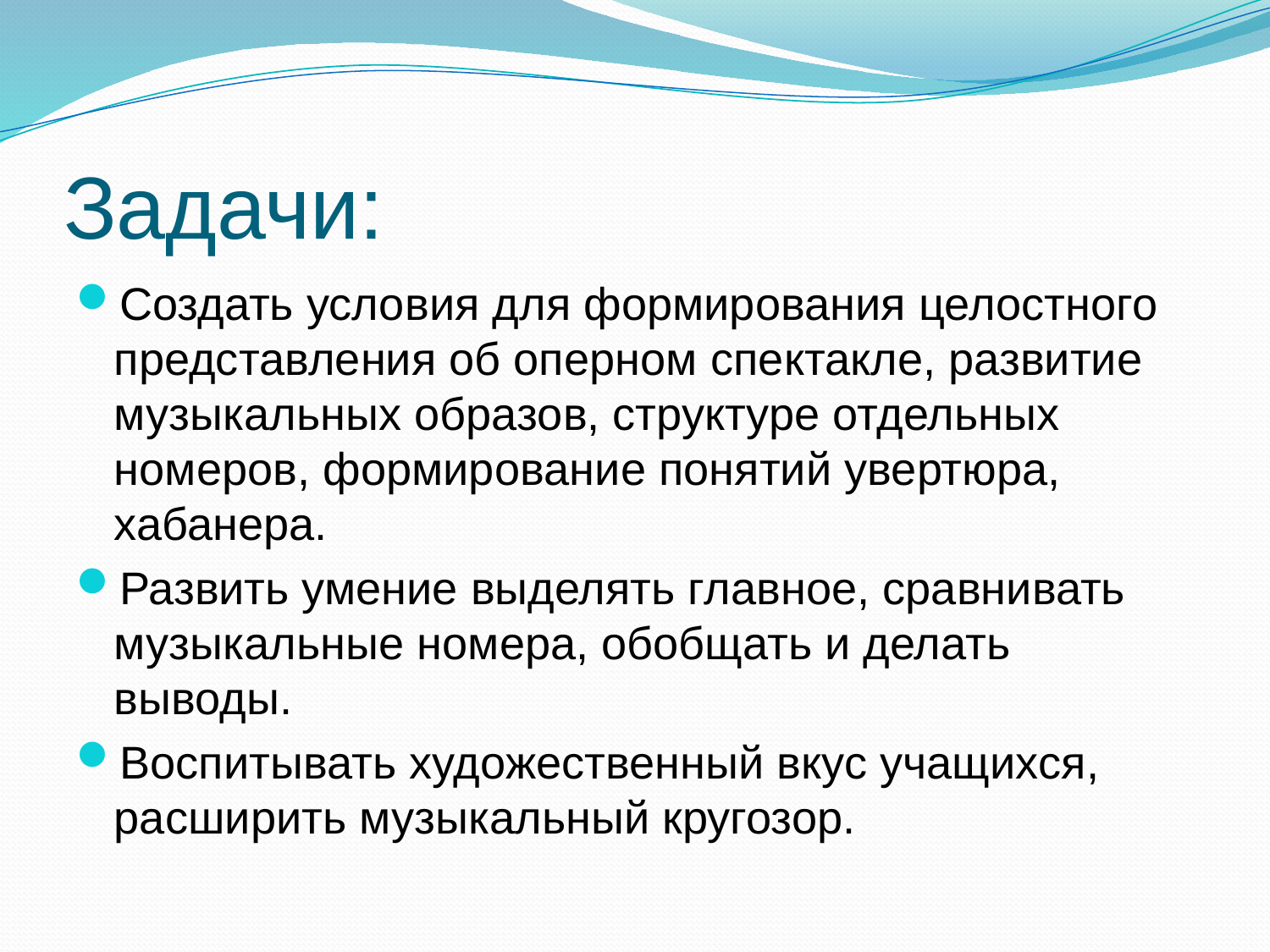

# Задачи:
Создать условия для формирования целостного представления об оперном спектакле, развитие музыкальных образов, структуре отдельных номеров, формирование понятий увертюра, хабанера.
Развить умение выделять главное, сравнивать музыкальные номера, обобщать и делать выводы.
Воспитывать художественный вкус учащихся, расширить музыкальный кругозор.